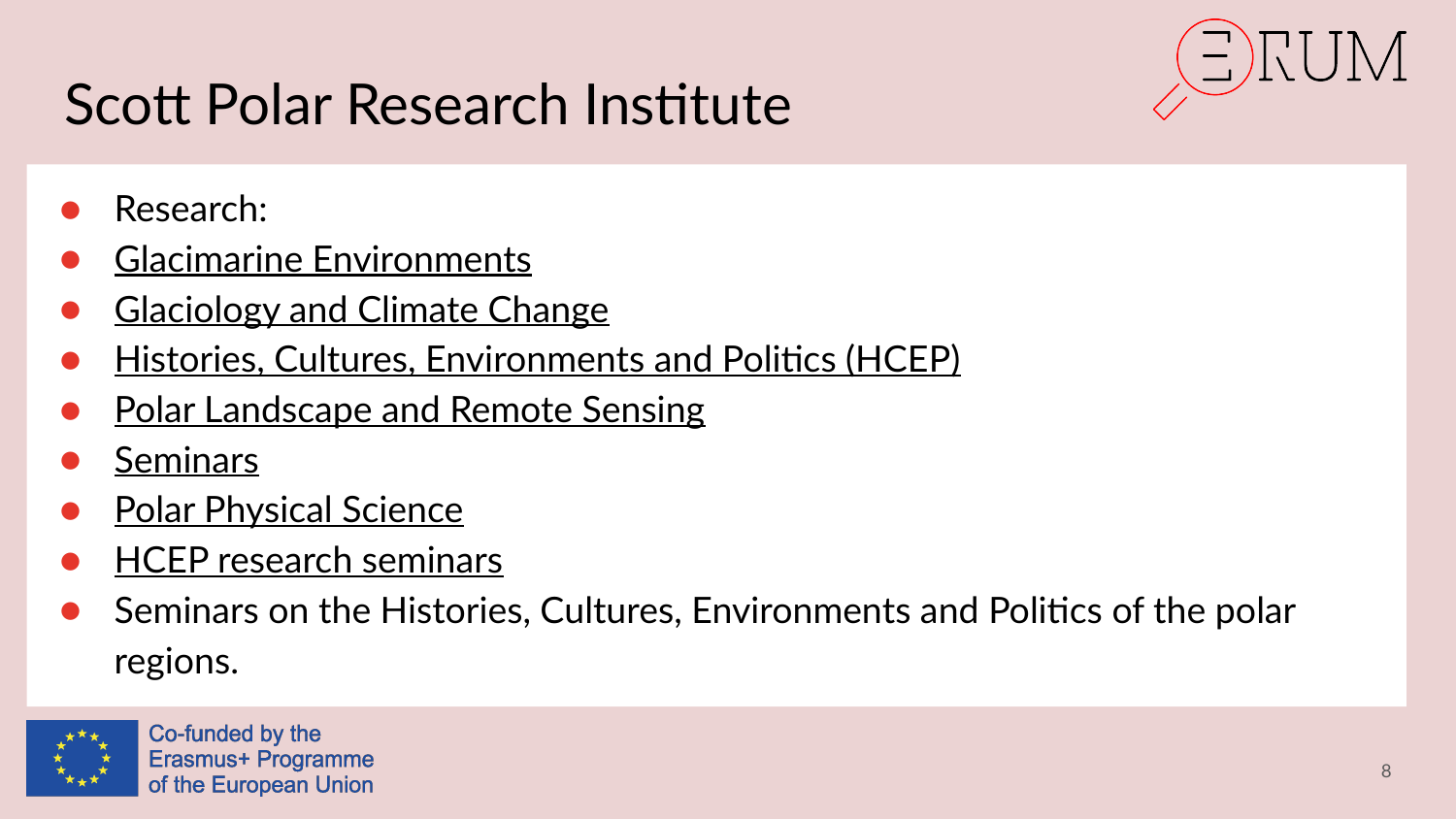

# Scott Polar Research Institute
Research:
Glacimarine Environments
Glaciology and Climate Change
Histories, Cultures, Environments and Politics (HCEP)
Polar Landscape and Remote Sensing
Seminars
Polar Physical Science
HCEP research seminars
Seminars on the Histories, Cultures, Environments and Politics of the polar regions.

8